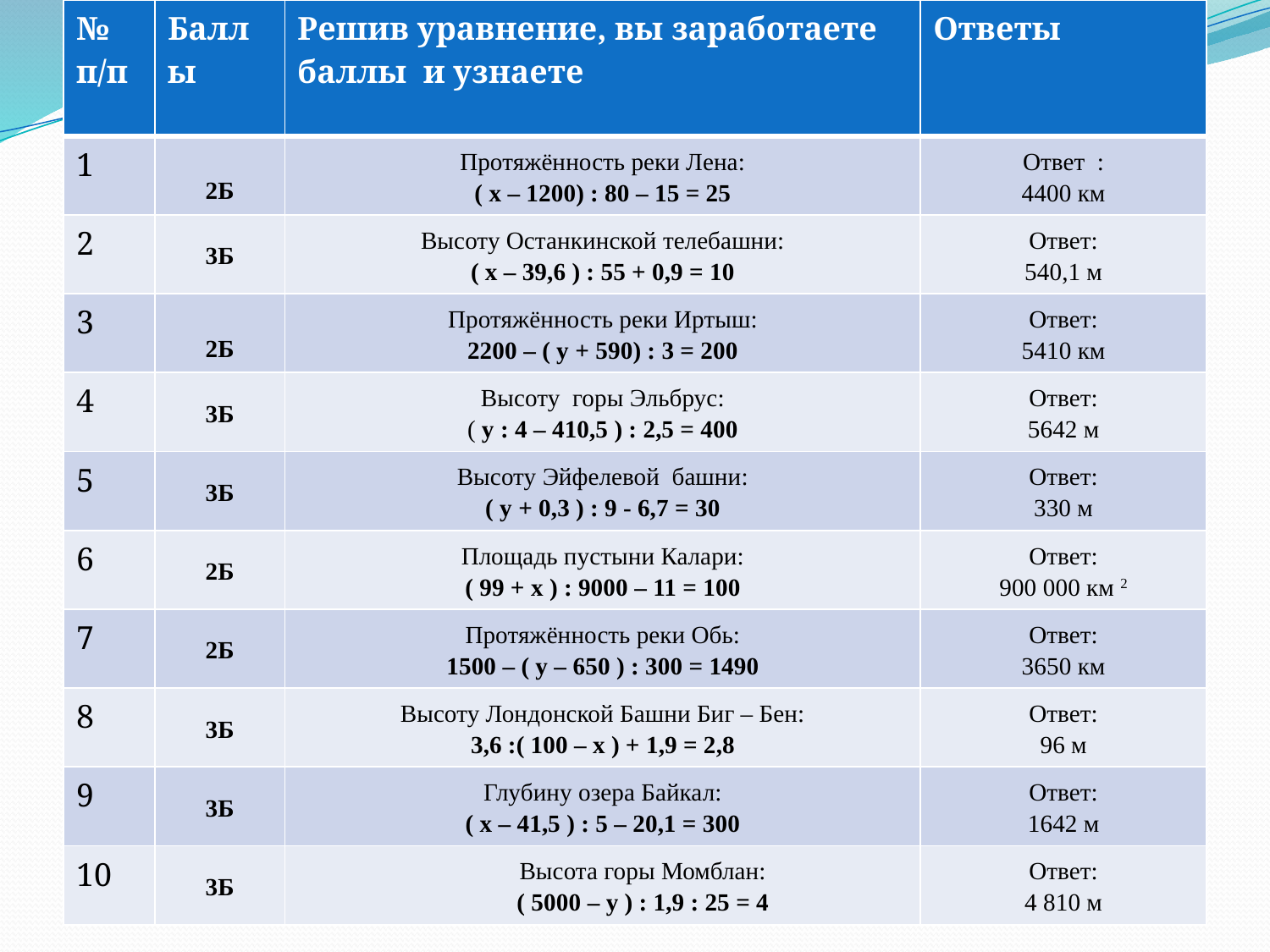

| № п/п | Баллы | Решив уравнение, вы заработаете баллы и узнаете | Ответы |
| --- | --- | --- | --- |
| 1 | 2Б | Протяжённость реки Лена: ( x – 1200) : 80 – 15 = 25 | Ответ : 4400 км |
| 2 | 3Б | Высоту Останкинской телебашни: ( x – 39,6 ) : 55 + 0,9 = 10 | Ответ: 540,1 м |
| 3 | 2Б | Протяжённость реки Иртыш: 2200 – ( y + 590) : 3 = 200 | Ответ: 5410 км |
| 4 | 3Б | Высоту горы Эльбрус: ( y : 4 – 410,5 ) : 2,5 = 400 | Ответ: 5642 м |
| 5 | 3Б | Высоту Эйфелевой башни: ( y + 0,3 ) : 9 - 6,7 = 30 | Ответ: 330 м |
| 6 | 2Б | Площадь пустыни Калари: ( 99 + x ) : 9000 – 11 = 100 | Ответ: 900 000 км 2 |
| 7 | 2Б | Протяжённость реки Обь: 1500 – ( y – 650 ) : 300 = 1490 | Ответ: 3650 км |
| 8 | 3Б | Высоту Лондонской Башни Биг – Бен: 3,6 :( 100 – x ) + 1,9 = 2,8 | Ответ: 96 м |
| 9 | 3Б | Глубину озера Байкал: ( x – 41,5 ) : 5 – 20,1 = 300 | Ответ: 1642 м |
| 10 | 3Б | Высота горы Момблан: ( 5000 – y ) : 1,9 : 25 = 4 | Ответ: 4 810 м |